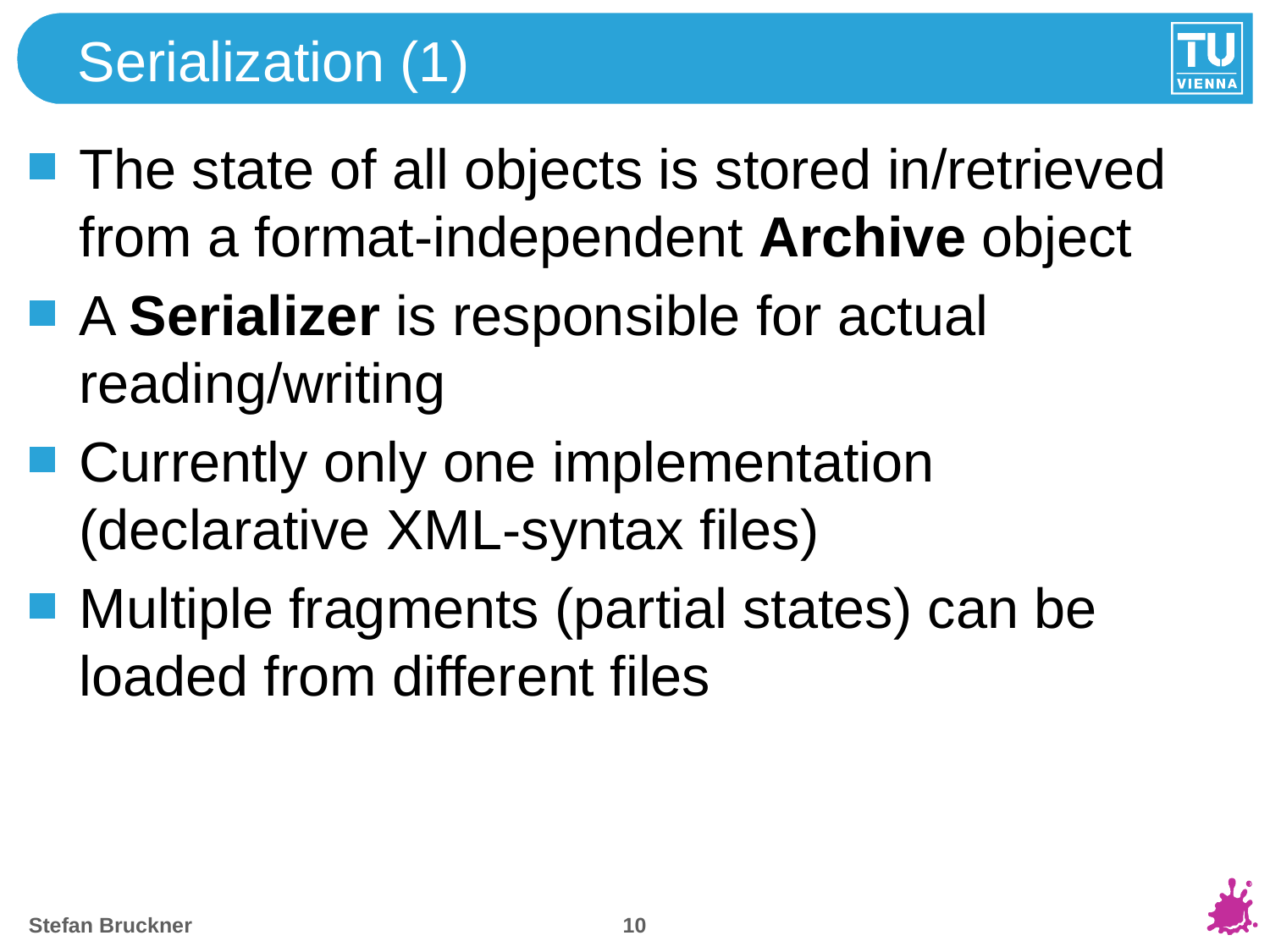

# Serialization (1)
The state of all objects is stored in/retrieved from a format-independent Archive object
A Serializer is responsible for actual reading/writing
Currently only one implementation (declarative XML-syntax files)
Multiple fragments (partial states) can be loaded from different files

10
Stefan Bruckner